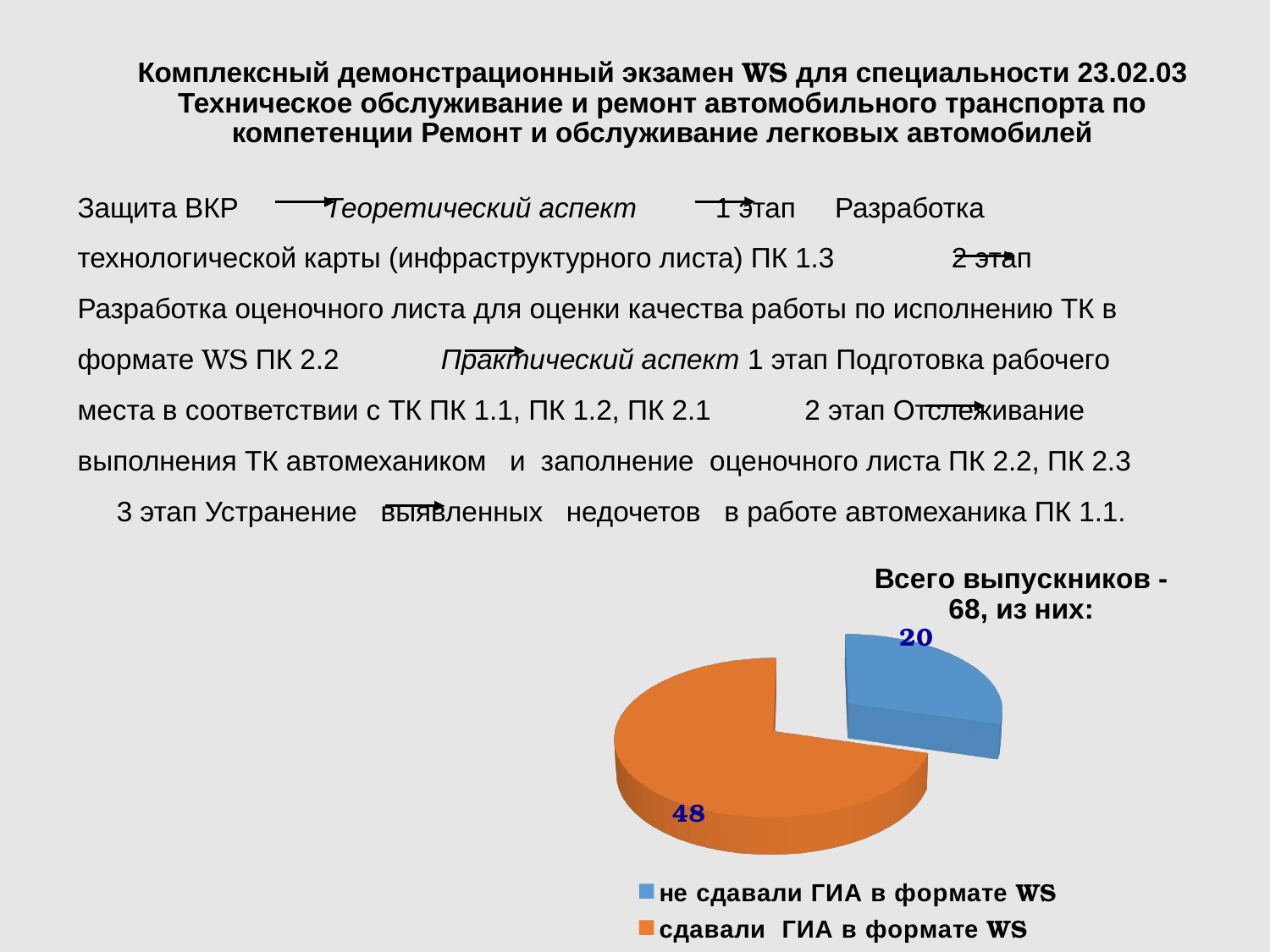

# Комплексный демонстрационный экзамен WS для специальности 23.02.03 Техническое обслуживание и ремонт автомобильного транспорта по компетенции Ремонт и обслуживание легковых автомобилей
Защита ВКР           Теоретический аспект          1 этап     Разработка технологической карты (инфраструктурного листа) ПК 1.3               2 этап Разработка оценочного листа для оценки качества работы по исполнению ТК в формате WS ПК 2.2             Практический аспект 1 этап Подготовка рабочего места в соответствии с ТК ПК 1.1, ПК 1.2, ПК 2.1            2 этап Отслеживание выполнения ТК автомехаником   и  заполнение  оценочного листа ПК 2.2, ПК 2.3         3 этап Устранение   выявленных   недочетов   в работе автомеханика ПК 1.1.

[unsupported chart]